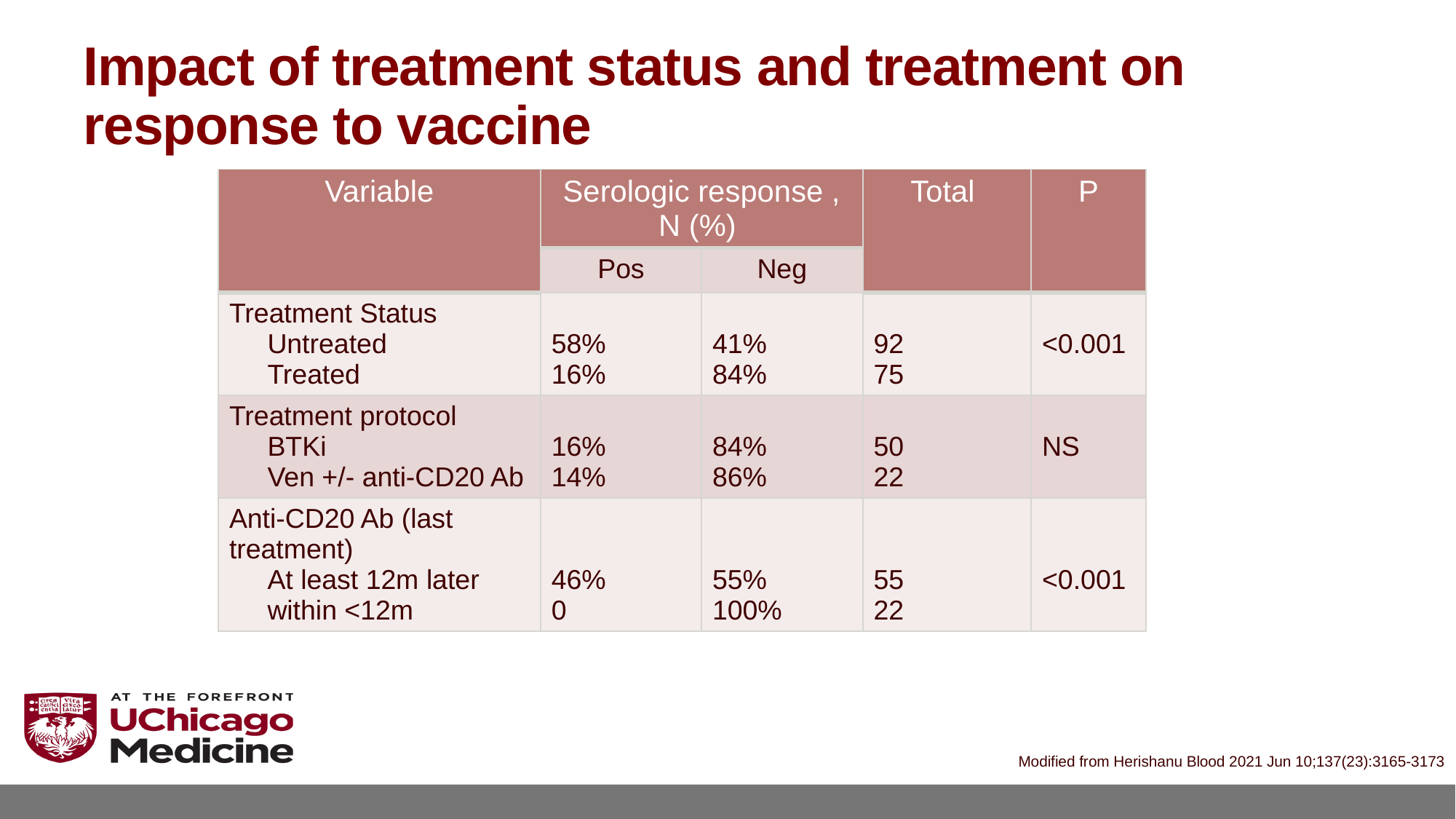

# Impact of treatment status and treatment on response to vaccine
| Variable | Serologic response , N (%) |  | Total | P |
| --- | --- | --- | --- | --- |
|  | Pos | Neg |  |  |
| Treatment Status Untreated Treated | 58% 16% | 41% 84% | 92 75 | <0.001 |
| Treatment protocol BTKi Ven +/- anti-CD20 Ab | 16% 14% | 84% 86% | 50 22 | NS |
| Anti-CD20 Ab (last treatment) At least 12m later within <12m | 46% 0 | 55% 100% | 55 22 | <0.001 |
Modified from Herishanu Blood 2021 Jun 10;137(23):3165-3173